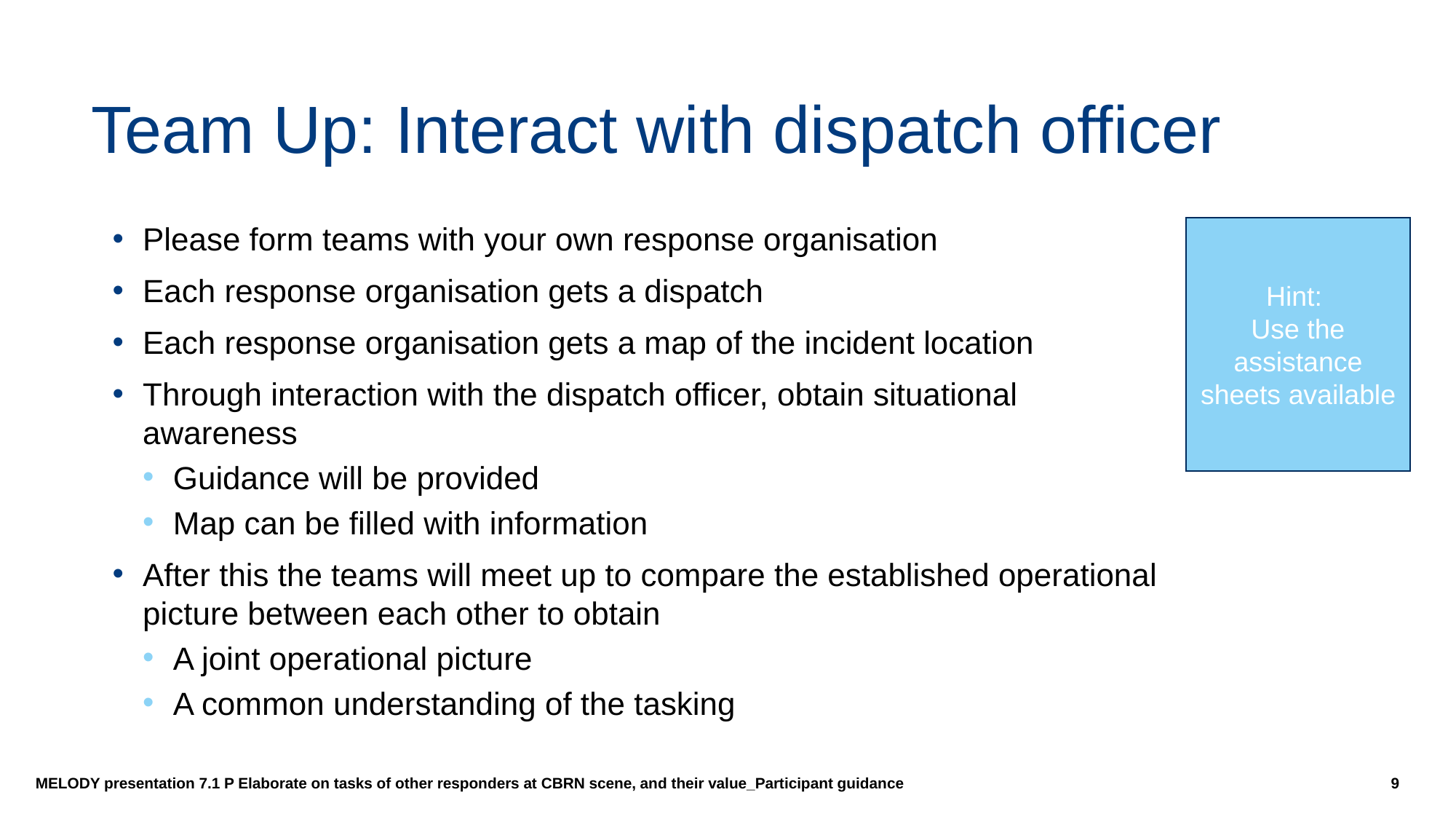

# Team Up: Interact with dispatch officer
Please form teams with your own response organisation
Each response organisation gets a dispatch
Each response organisation gets a map of the incident location
Through interaction with the dispatch officer, obtain situational awareness
Guidance will be provided
Map can be filled with information
After this the teams will meet up to compare the established operational picture between each other to obtain
A joint operational picture
A common understanding of the tasking

Hint:
Use the assistance sheets available
MELODY presentation 7.1 P Elaborate on tasks of other responders at CBRN scene, and their value_Participant guidance
9